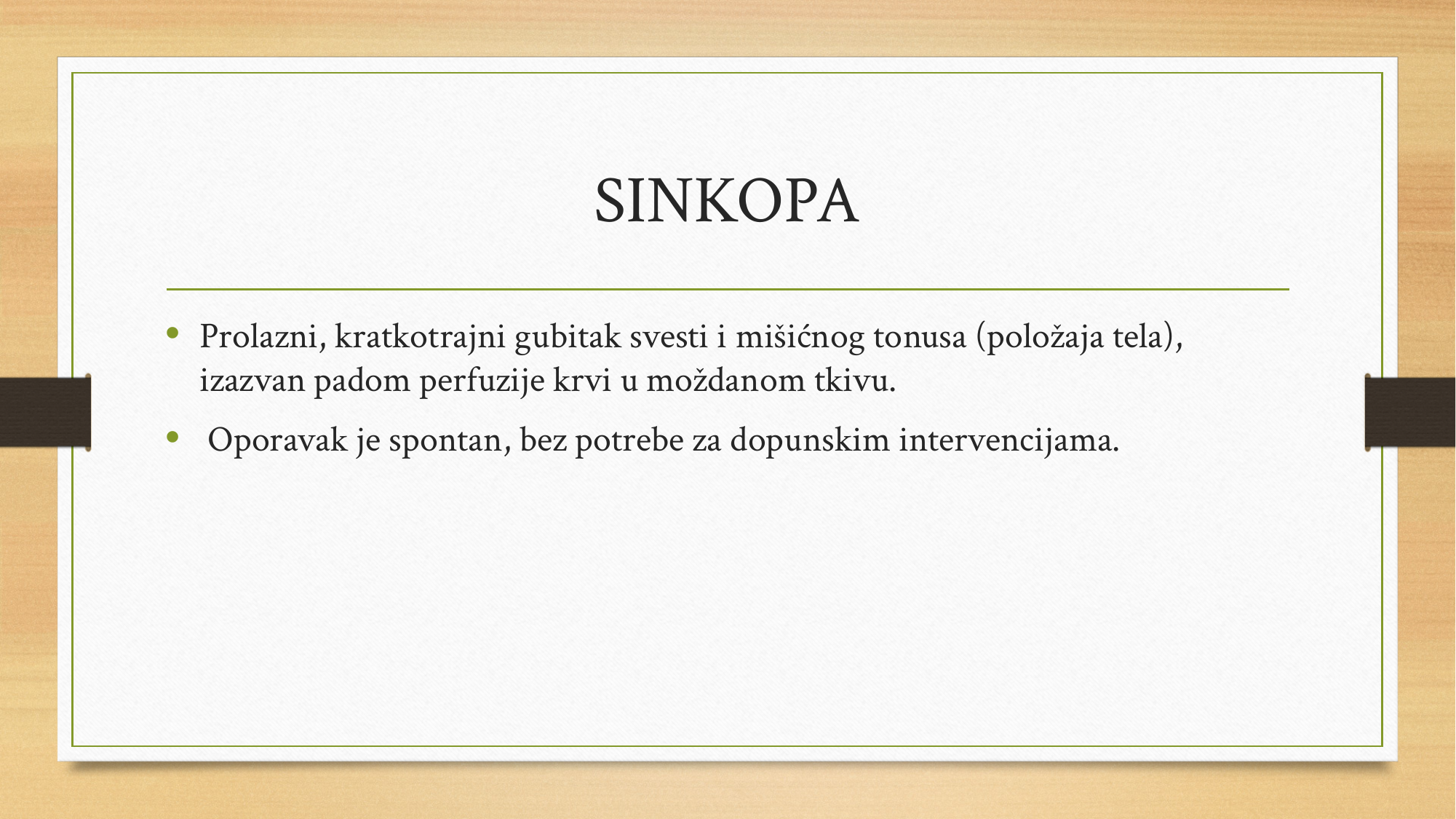

# SINKOPA
Prolazni, kratkotrajni gubitak svesti i mišićnog tonusa (položaja tela), izazvan padom perfuzije krvi u moždanom tkivu.
 Oporavak je spontan, bez potrebe za dopunskim intervencijama.